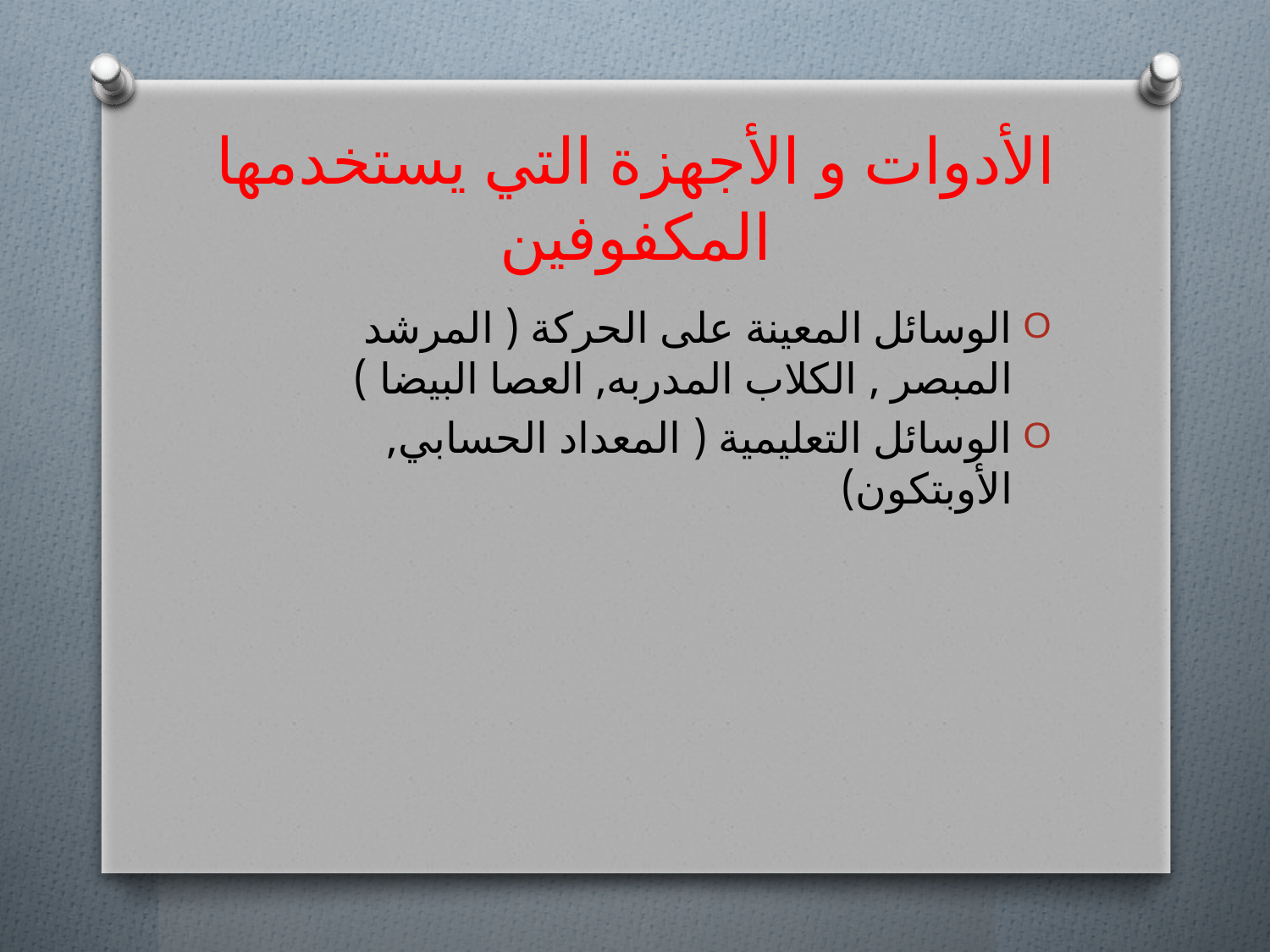

# الأدوات و الأجهزة التي يستخدمها المكفوفين
الوسائل المعينة على الحركة ( المرشد المبصر , الكلاب المدربه, العصا البيضا )
الوسائل التعليمية ( المعداد الحسابي, الأوبتكون)